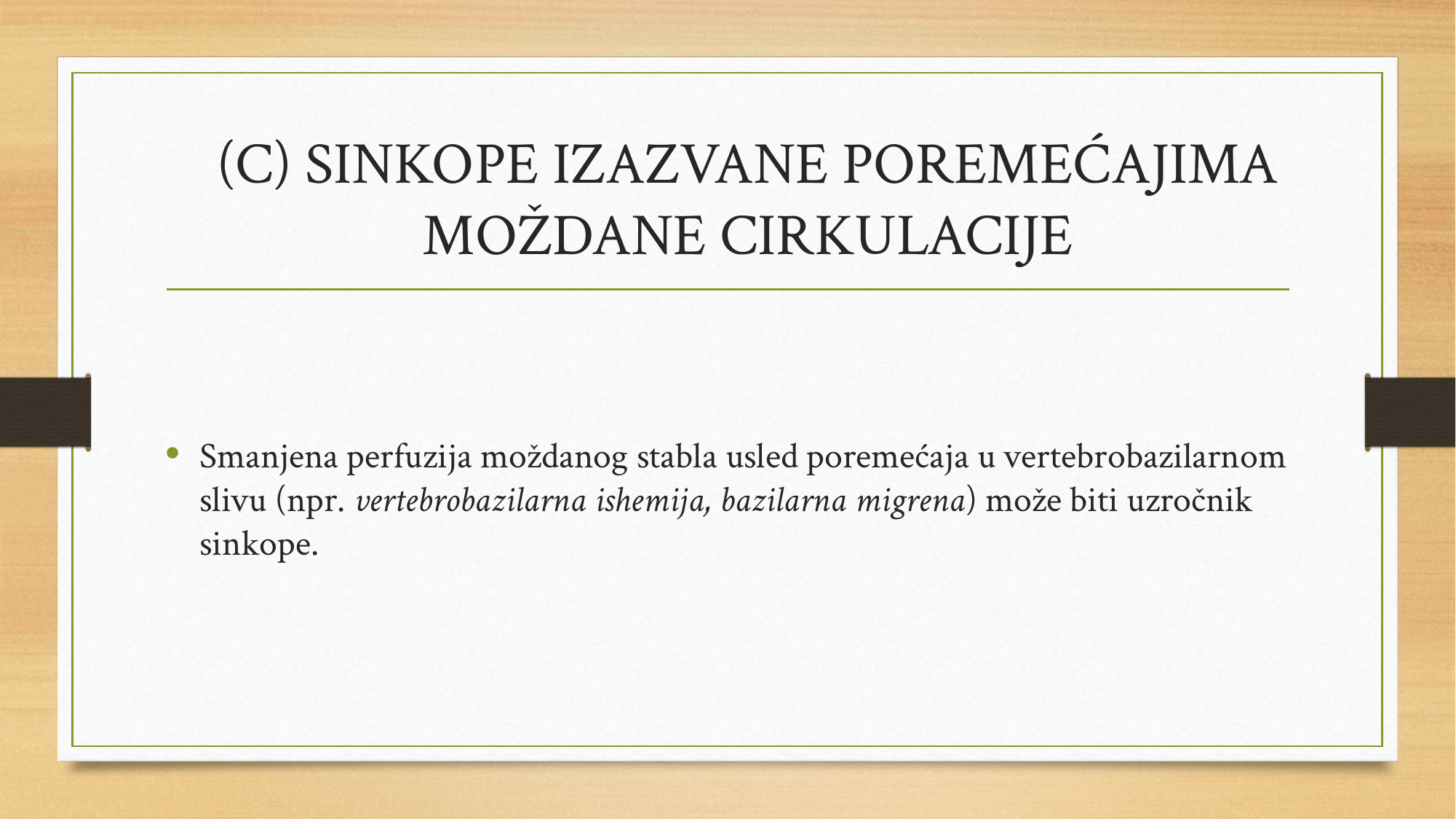

# (C) SINKOPE IZAZVANE POREMEĆAJIMA MOŽDANE CIRKULACIJE

Smanjena perfuzija moždanog stabla usled poremećaja u vertebrobazilarnom slivu (npr. vertebrobazilarna ishemija, bazilarna migrena) može biti uzročnik sinkope.